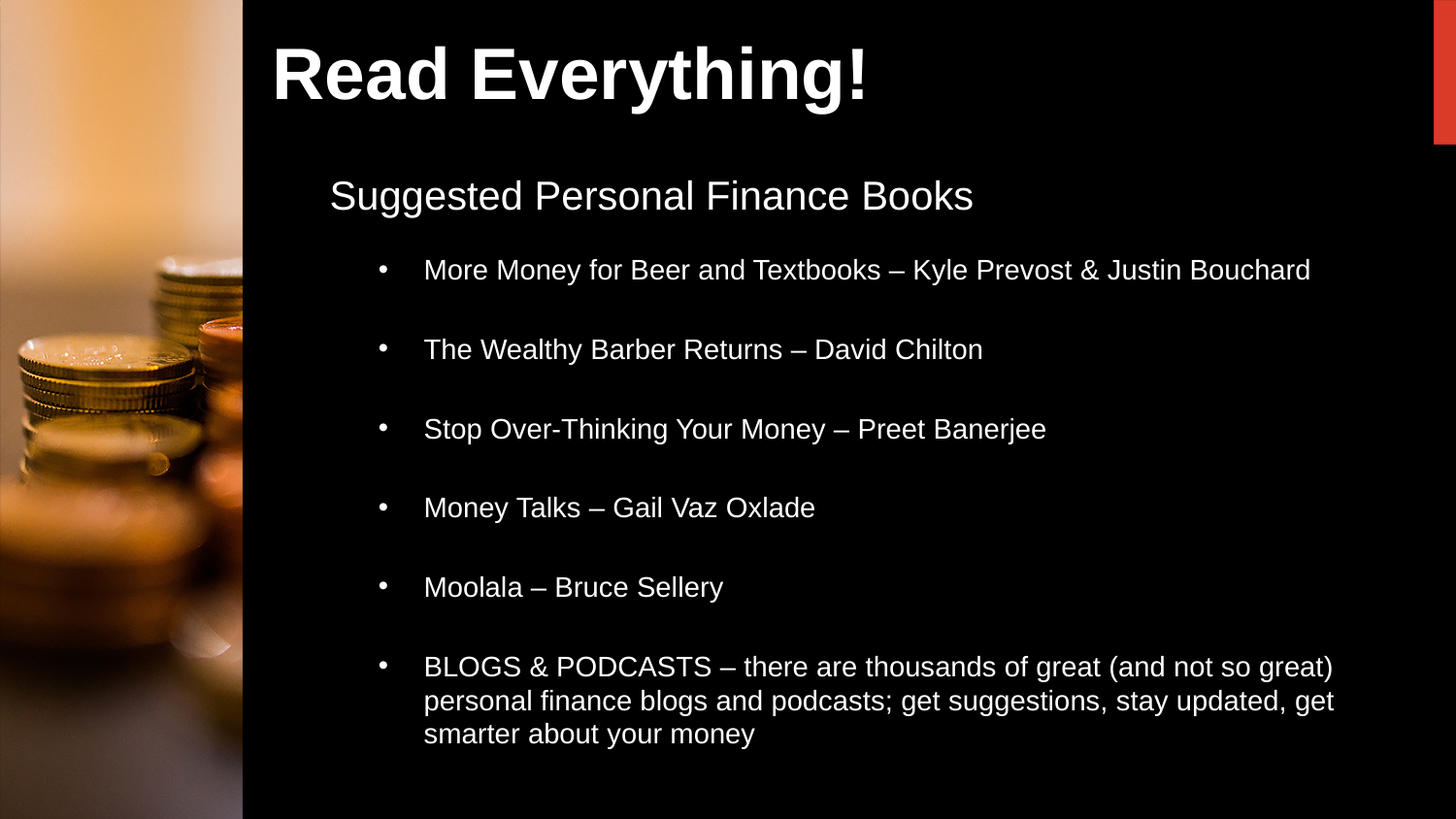

# Read Everything!
Suggested Personal Finance Books
More Money for Beer and Textbooks – Kyle Prevost & Justin Bouchard

The Wealthy Barber Returns – David Chilton

Stop Over-Thinking Your Money – Preet Banerjee

Money Talks – Gail Vaz Oxlade

Moolala – Bruce Sellery

BLOGS & PODCASTS – there are thousands of great (and not so great) personal finance blogs and podcasts; get suggestions, stay updated, get
smarter about your money